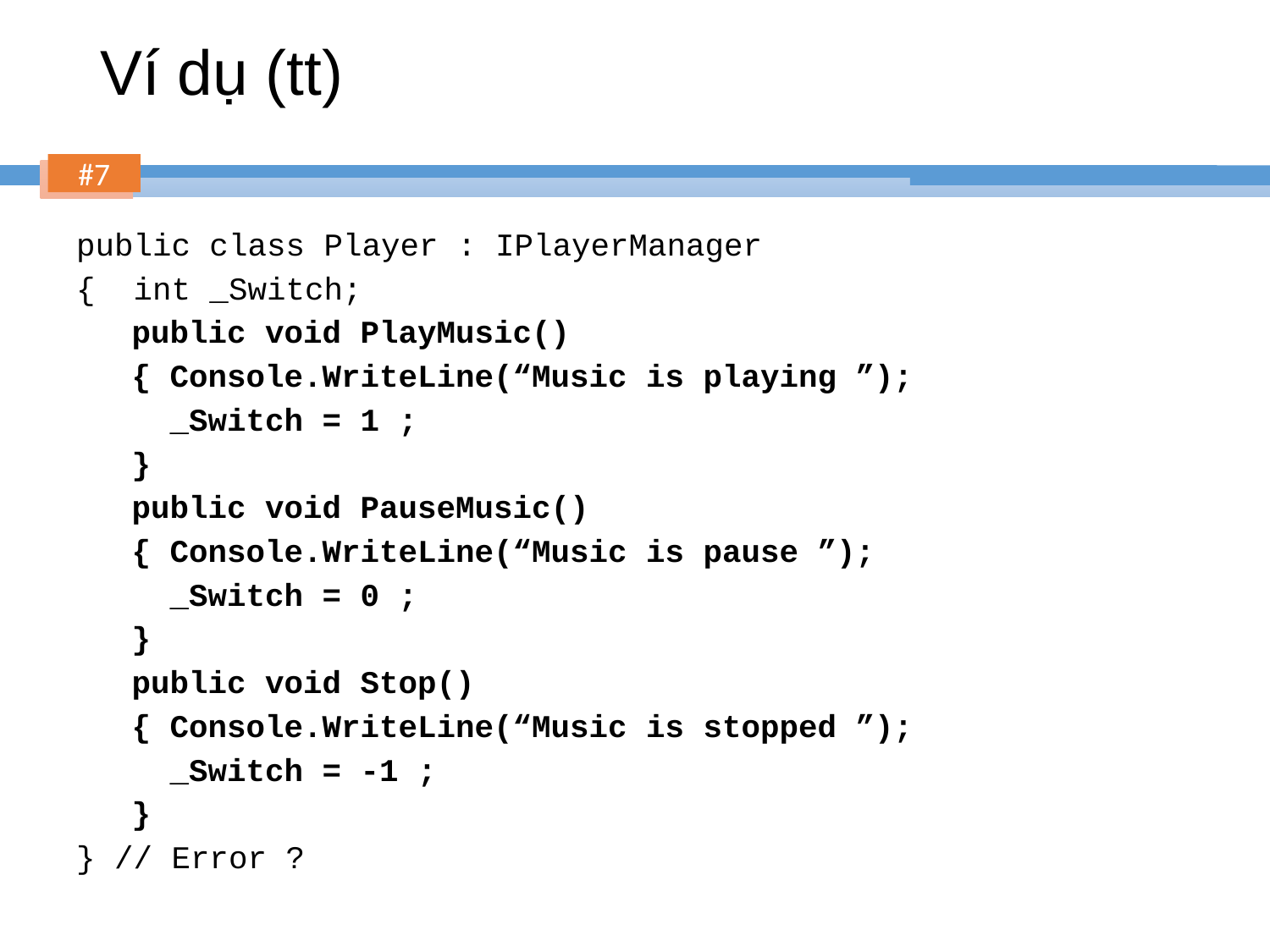

# Ví dụ (tt)
public class Player : IPlayerManager
{  int _Switch;
public void PlayMusic()
{ Console.WriteLine(“Music is playing ”);
  _Switch = 1 ;
}
public void PauseMusic()
{ Console.WriteLine(“Music is pause ”);
  _Switch = 0 ;
}
public void Stop()
{ Console.WriteLine(“Music is stopped ”);
  _Switch = -1 ;
}
} // Error ?
7